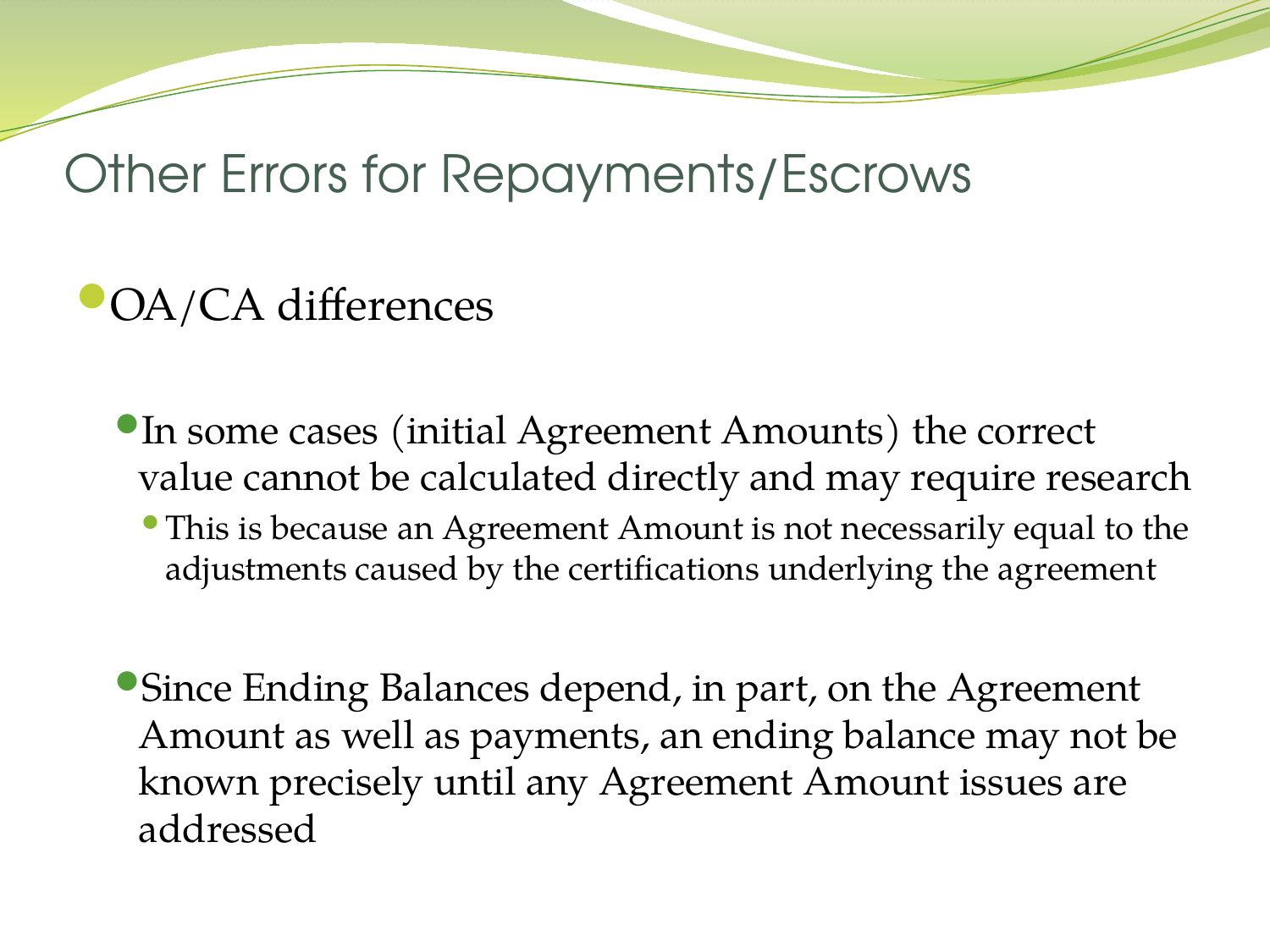

# Other Errors for Repayments/Escrows
OA/CA differences

In some cases (initial Agreement Amounts) the correct value cannot be calculated directly and may require research
This is because an Agreement Amount is not necessarily equal to the adjustments caused by the certifications underlying the agreement

Since Ending Balances depend, in part, on the Agreement Amount as well as payments, an ending balance may not be known precisely until any Agreement Amount issues are addressed